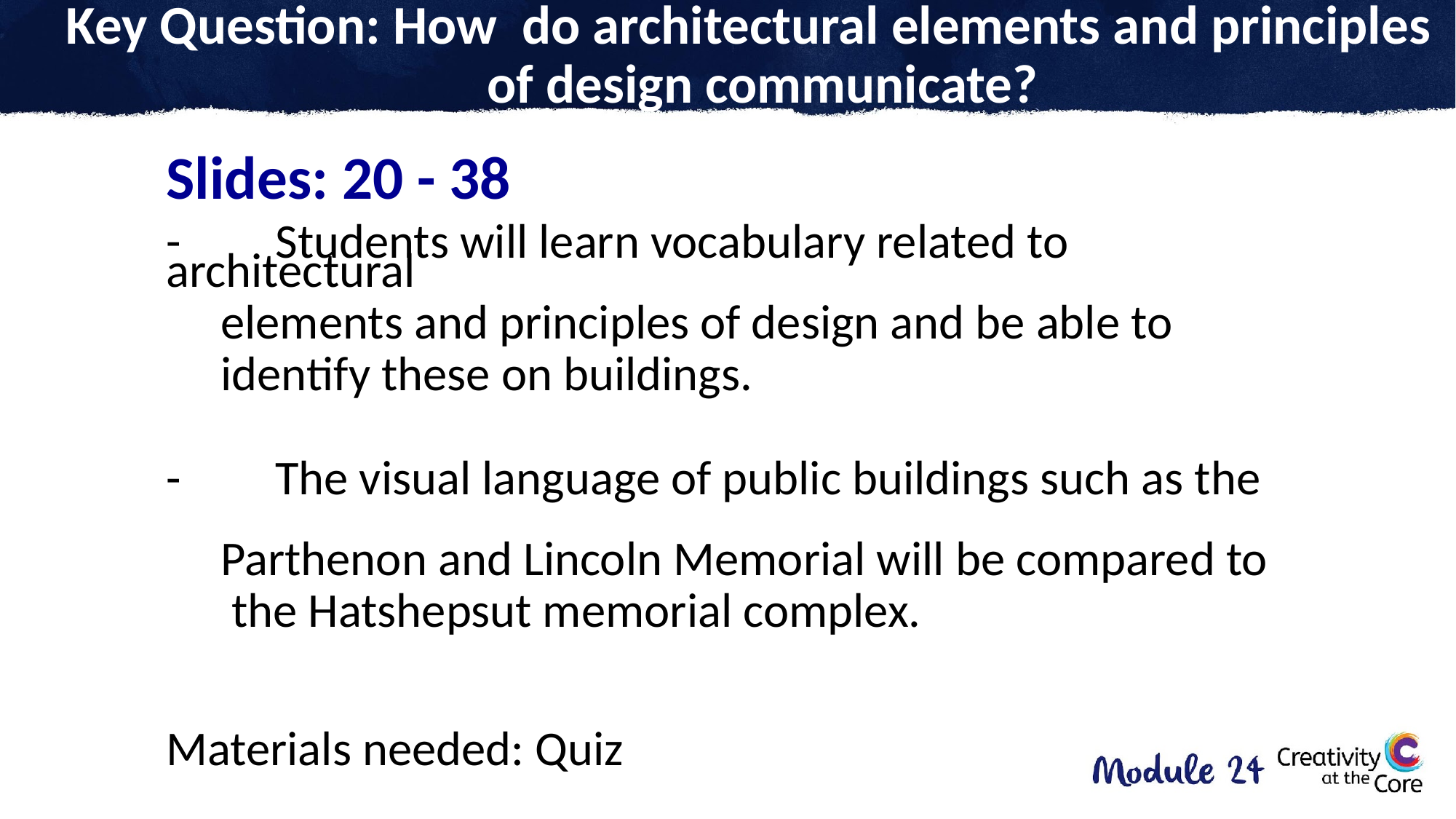

# Key Question: How  do architectural elements and principles of design communicate?
Slides: 20 - 38
-	Students will learn vocabulary related to architectural
elements and principles of design and be able to
identify these on buildings.

-	The visual language of public buildings such as the
Parthenon and Lincoln Memorial will be compared to
 the Hatshepsut memorial complex.

Materials needed: Quiz